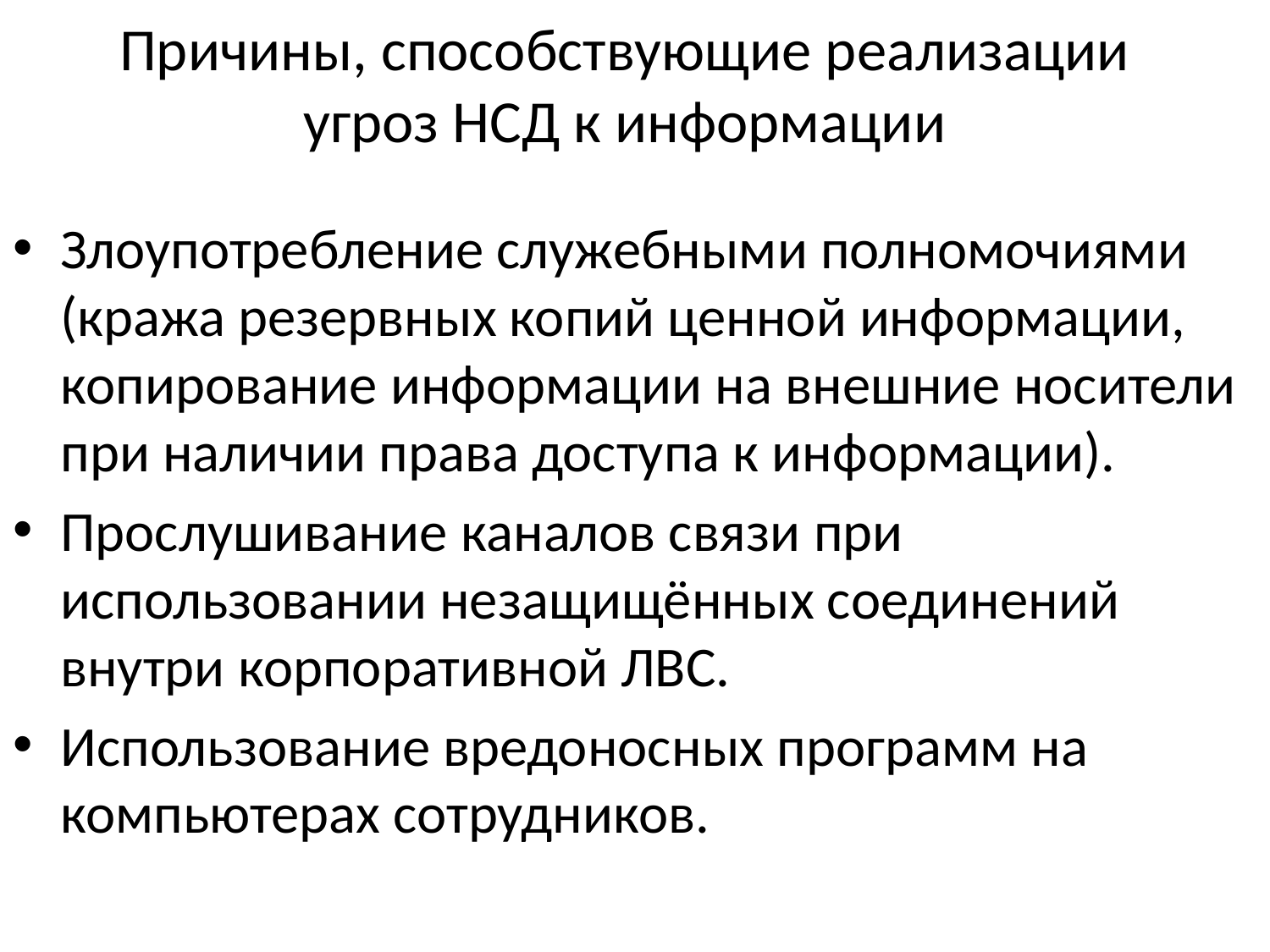

# Причины, способствующие реализации угроз НСД к информации
Злоупотребление служебными полномочиями (кража резервных копий ценной информации, копирование информации на внешние носители при наличии права доступа к информации).
Прослушивание каналов связи при использовании незащищённых соединений внутри корпоративной ЛВС.
Использование вредоносных программ на компьютерах сотрудников.